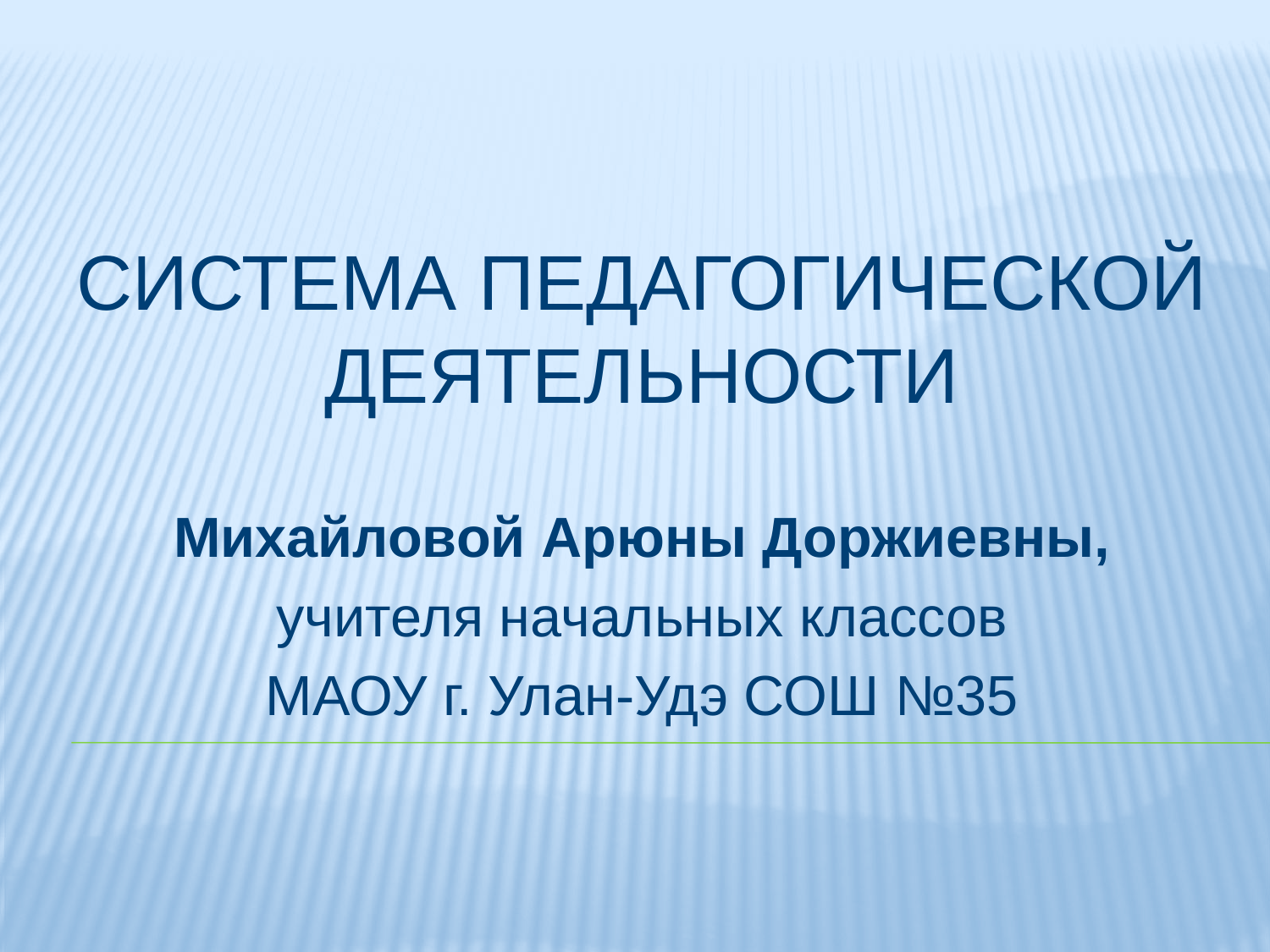

# Система педагогической деятельности
Михайловой Арюны Доржиевны,
учителя начальных классов
МАОУ г. Улан-Удэ СОШ №35